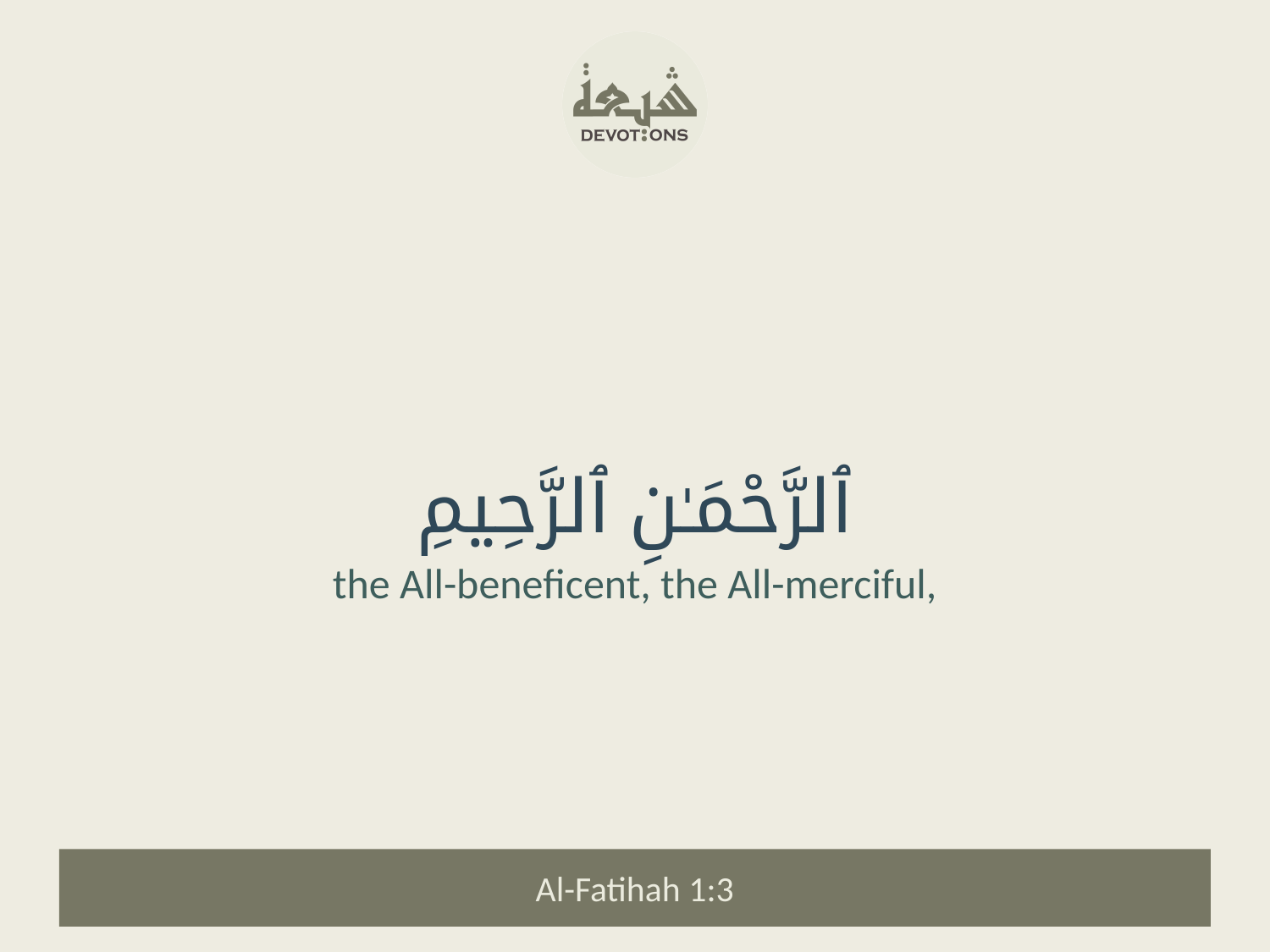

ٱلرَّحْمَـٰنِ ٱلرَّحِيمِ
the All-beneficent, the All-merciful,
Al-Fatihah 1:3